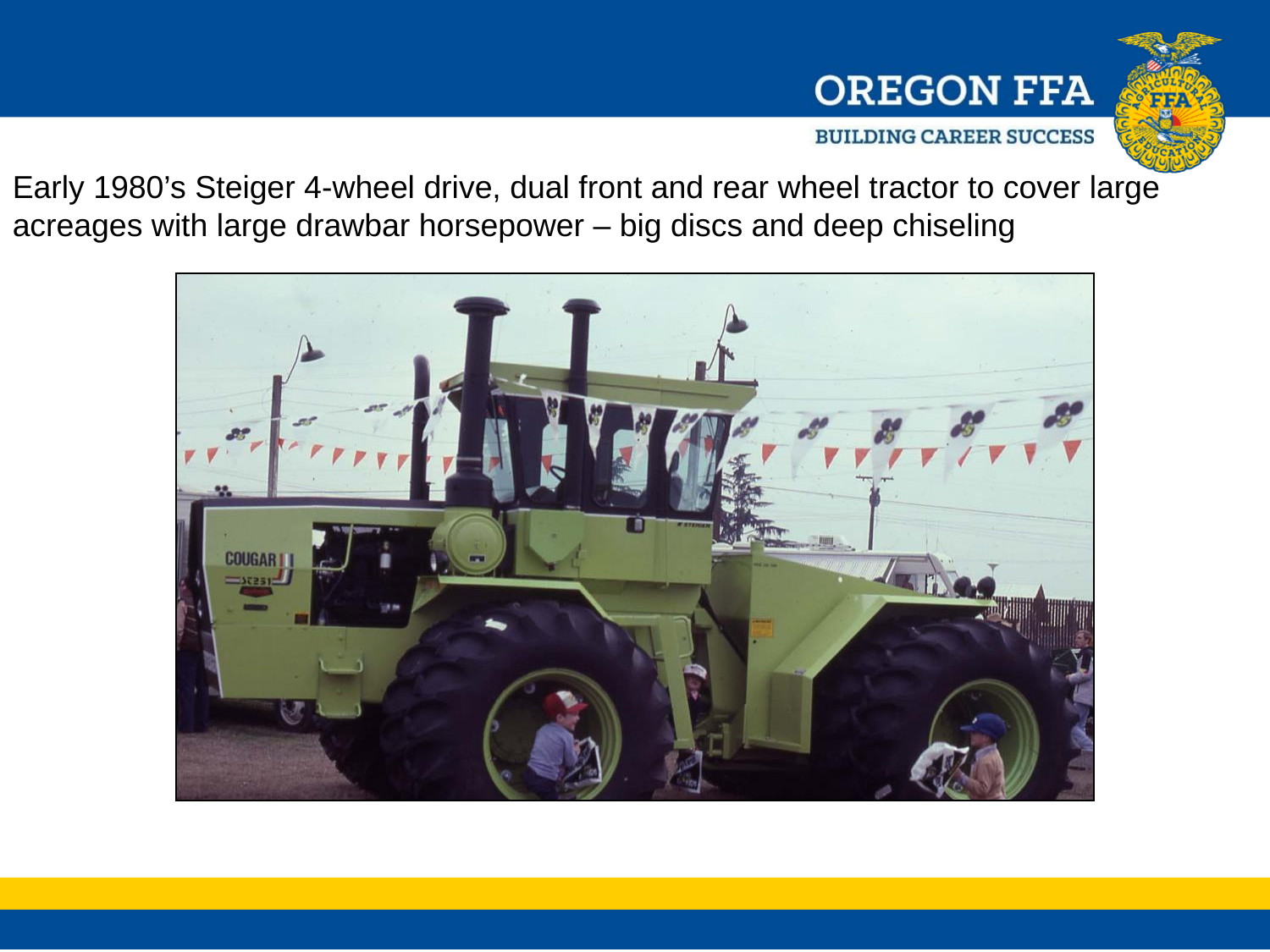

#
Early 1980’s Steiger 4-wheel drive, dual front and rear wheel tractor to cover large acreages with large drawbar horsepower – big discs and deep chiseling